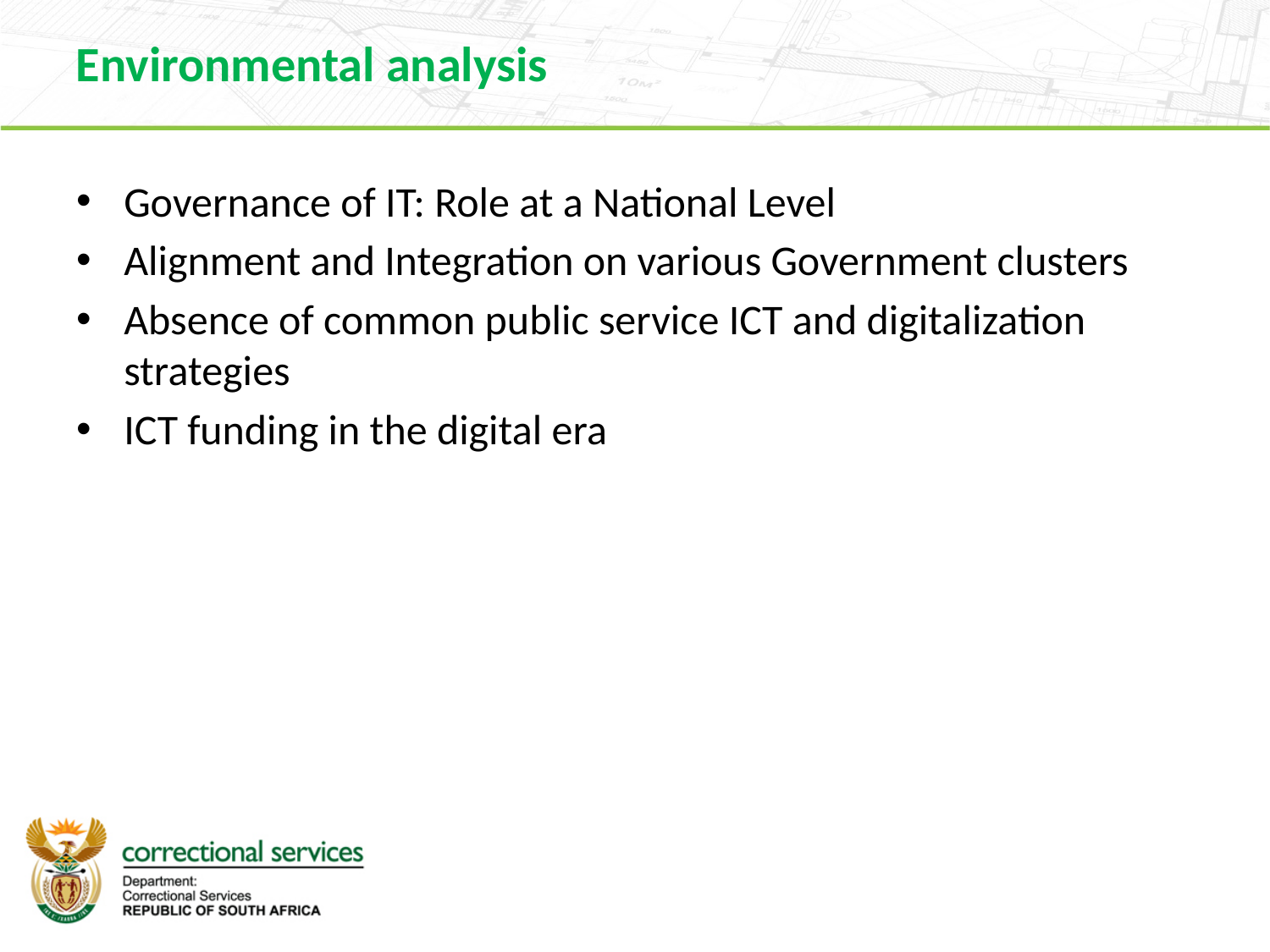

Environmental analysis
Governance of IT: Role at a National Level
Alignment and Integration on various Government clusters
Absence of common public service ICT and digitalization strategies
ICT funding in the digital era